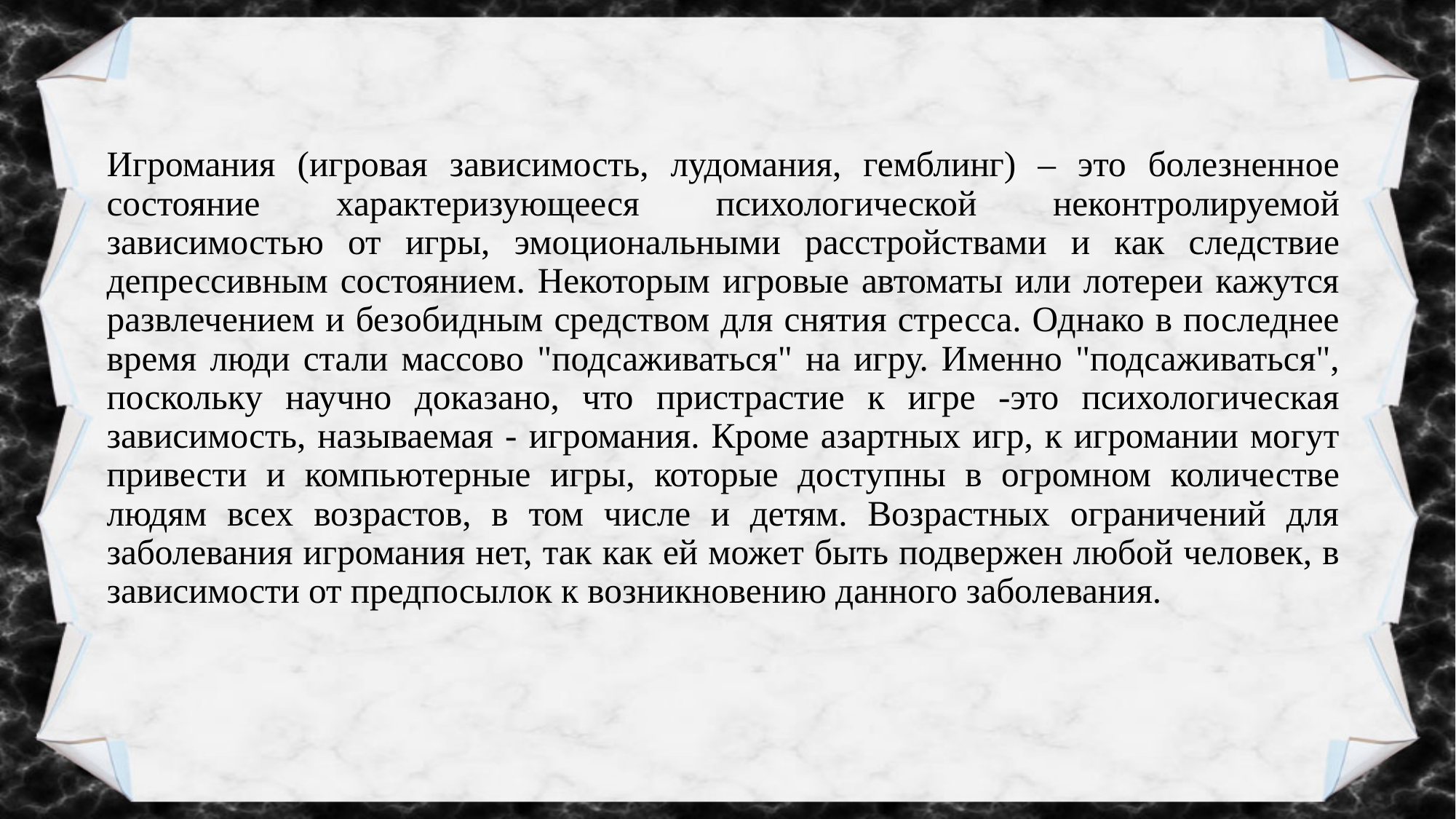

Игромания (игровая зависимость, лудомания, гемблинг) – это болезненное состояние характеризующееся психологической неконтролируемой зависимостью от игры, эмоциональными расстройствами и как следствие депрессивным состоянием. Некоторым игровые автоматы или лотереи кажутся развлечением и безобидным средством для снятия стресса. Однако в последнее время люди стали массово "подсаживаться" на игру. Именно "подсаживаться", поскольку научно доказано, что пристрастие к игре -это психологическая зависимость, называемая - игромания. Кроме азартных игр, к игромании могут привести и компьютерные игры, которые доступны в огромном количестве людям всех возрастов, в том числе и детям. Возрастных ограничений для заболевания игромания нет, так как ей может быть подвержен любой человек, в зависимости от предпосылок к возникновению данного заболевания.